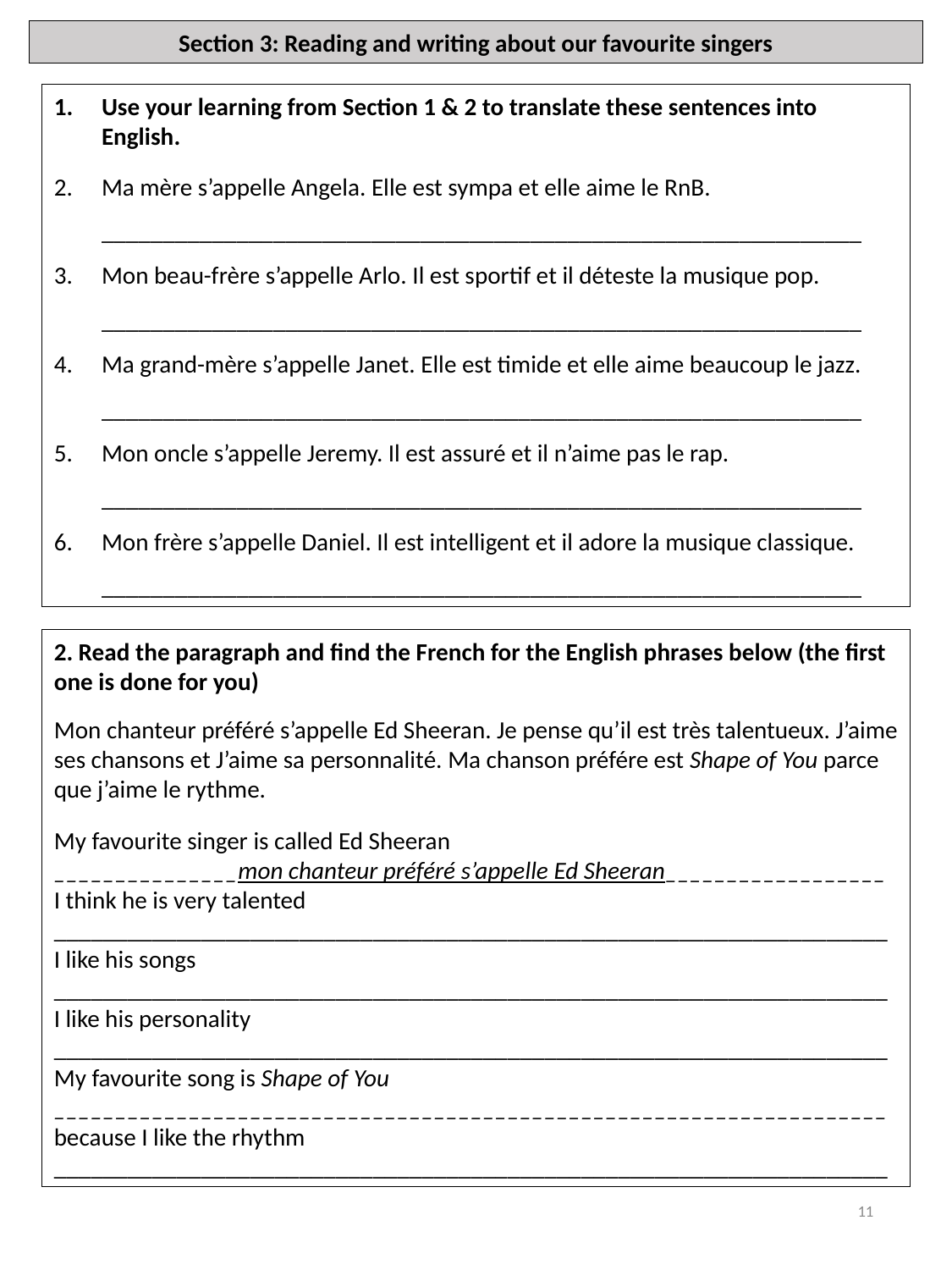

Section 3: Reading and writing about our favourite singers
Use your learning from Section 1 & 2 to translate these sentences into English.

Ma mère s’appelle Angela. Elle est sympa et elle aime le RnB.   ______________________________________________________________
Mon beau-frère s’appelle Arlo. Il est sportif et il déteste la musique pop. ______________________________________________________________
Ma grand-mère s’appelle Janet. Elle est timide et elle aime beaucoup le jazz. ______________________________________________________________
Mon oncle s’appelle Jeremy. Il est assuré et il n’aime pas le rap. ______________________________________________________________
Mon frère s’appelle Daniel. Il est intelligent et il adore la musique classique. ______________________________________________________________
2. Read the paragraph and find the French for the English phrases below (the first one is done for you)

Mon chanteur préféré s’appelle Ed Sheeran. Je pense qu’il est très talentueux. J’aime ses chansons et J’aime sa personnalité. Ma chanson préfére est Shape of You parce que j’aime le rythme.

My favourite singer is called Ed Sheeran
_______________mon chanteur préféré s’appelle Ed Sheeran__________________
I think he is very talented  ____________________________________________________________________
I like his songs ____________________________________________________________________
I like his personality ____________________________________________________________________
My favourite song is Shape of You ____________________________________________________________________
because I like the rhythm ____________________________________________________________________
11